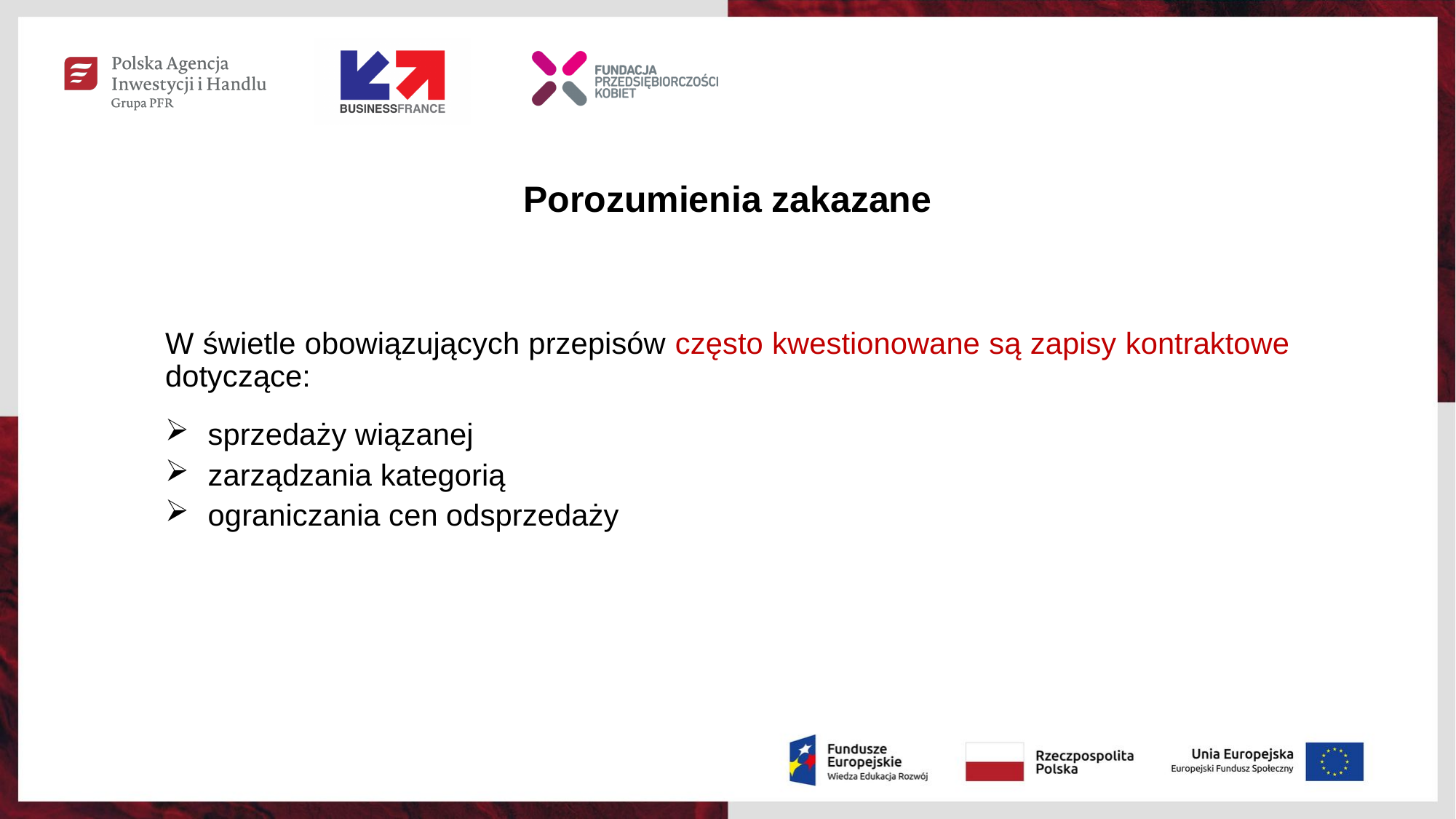

# Porozumienia zakazane
W świetle obowiązujących przepisów często kwestionowane są zapisy kontraktowe dotyczące:
sprzedaży wiązanej
zarządzania kategorią
ograniczania cen odsprzedaży